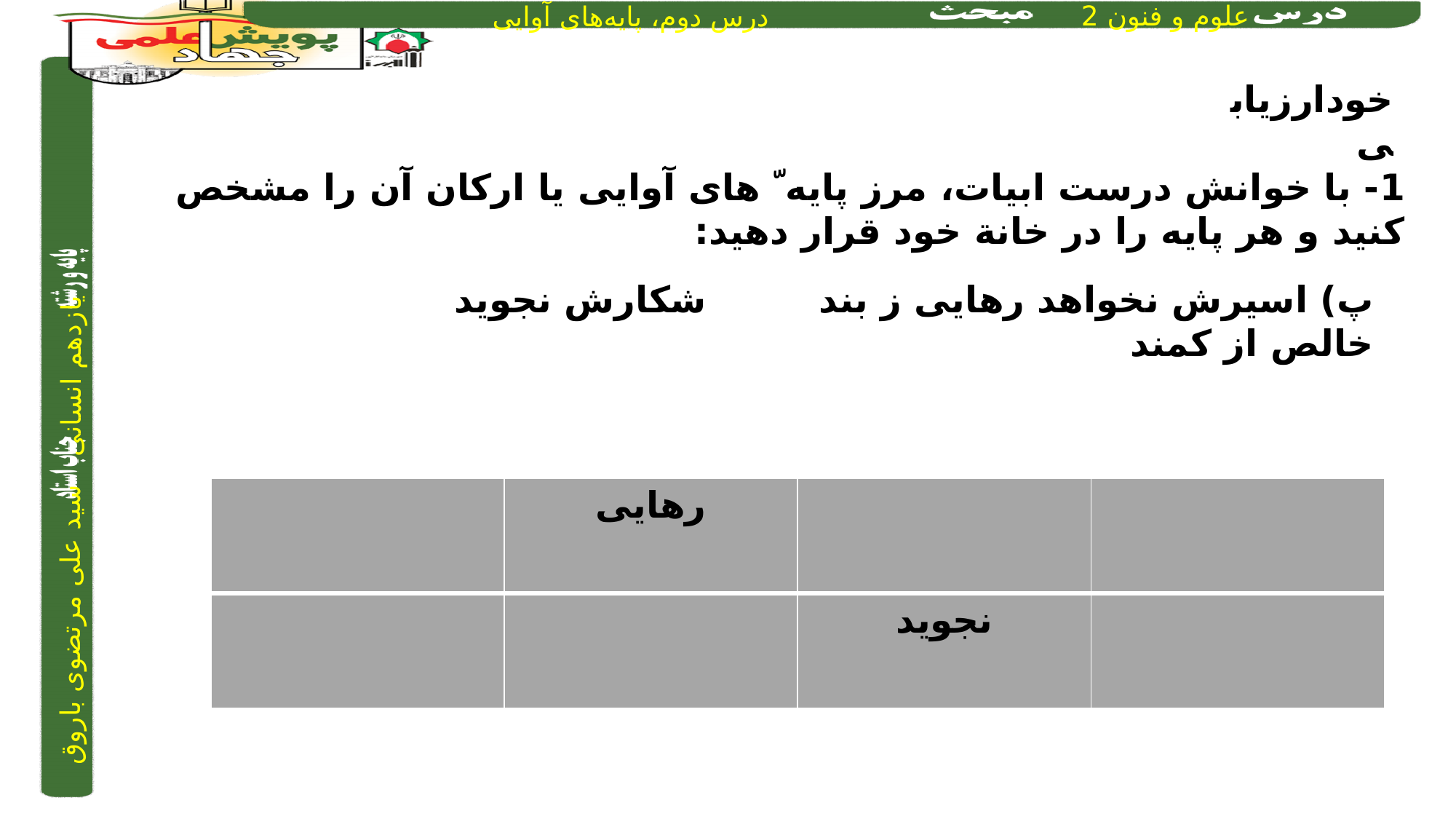

خودارزیابی
1- با خوانش درست ابیات، مرز پایه ّ های آوایی یا ارکان آن را مشخص کنید و هر پایه را در خانة خود قرار دهید:
پ) اسیرش نخواهد رهایی ز بند		 شکارش نجوید خالص از کمند
|  | رهایی |  |  |
| --- | --- | --- | --- |
|  |  | نجوید |  |